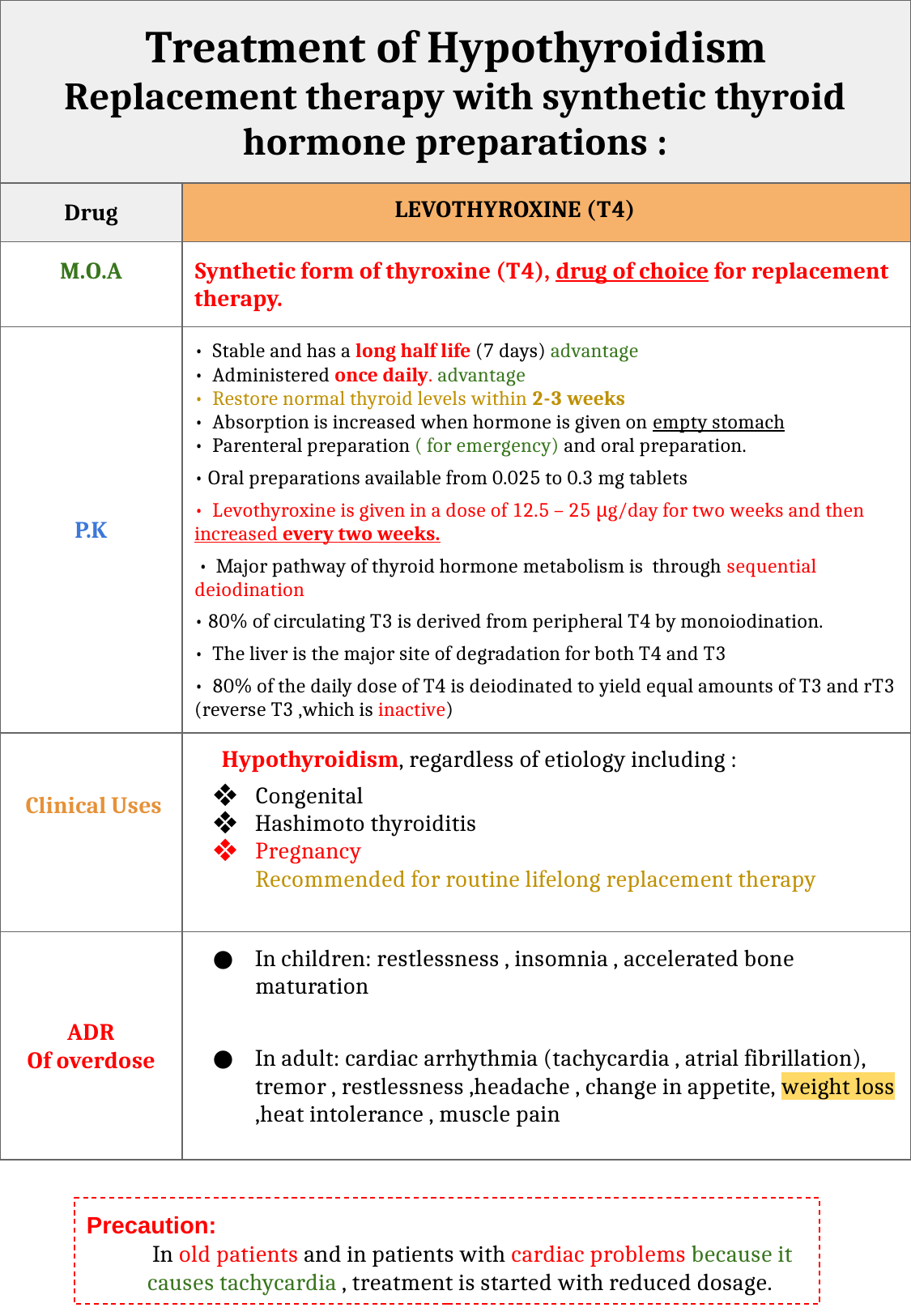

| Treatment of Hypothyroidism Replacement therapy with synthetic thyroid hormone preparations : |  |  |  |  |
| --- | --- | --- | --- | --- |
| Drug | LEVOTHYROXINE (T4) |  |  |  |
| M.O.A | Synthetic form of thyroxine (T4), drug of choice for replacement therapy. |  |  |  |
| P.K | • Stable and has a long half life (7 days) advantage • Administered once daily. advantage • Restore normal thyroid levels within 2-3 weeks • Absorption is increased when hormone is given on empty stomach • Parenteral preparation ( for emergency) and oral preparation. • Oral preparations available from 0.025 to 0.3 mg tablets • Levothyroxine is given in a dose of 12.5 – 25 μg/day for two weeks and then increased every two weeks. • Major pathway of thyroid hormone metabolism is through sequential deiodination • 80% of circulating T3 is derived from peripheral T4 by monoiodination. • The liver is the major site of degradation for both T4 and T3 • 80% of the daily dose of T4 is deiodinated to yield equal amounts of T3 and rT3 (reverse T3 ,which is inactive) |  |  |  |
| Clinical Uses | Hypothyroidism, regardless of etiology including : Congenital Hashimoto thyroiditis Pregnancy Recommended for routine lifelong replacement therapy |  |  |  |
| ADR Of overdose | In children: restlessness , insomnia , accelerated bone maturation In adult: cardiac arrhythmia (tachycardia , atrial fibrillation), tremor , restlessness ,headache , change in appetite, weight loss ,heat intolerance , muscle pain |  |  |  |
Precaution:
 In old patients and in patients with cardiac problems because it causes tachycardia , treatment is started with reduced dosage.